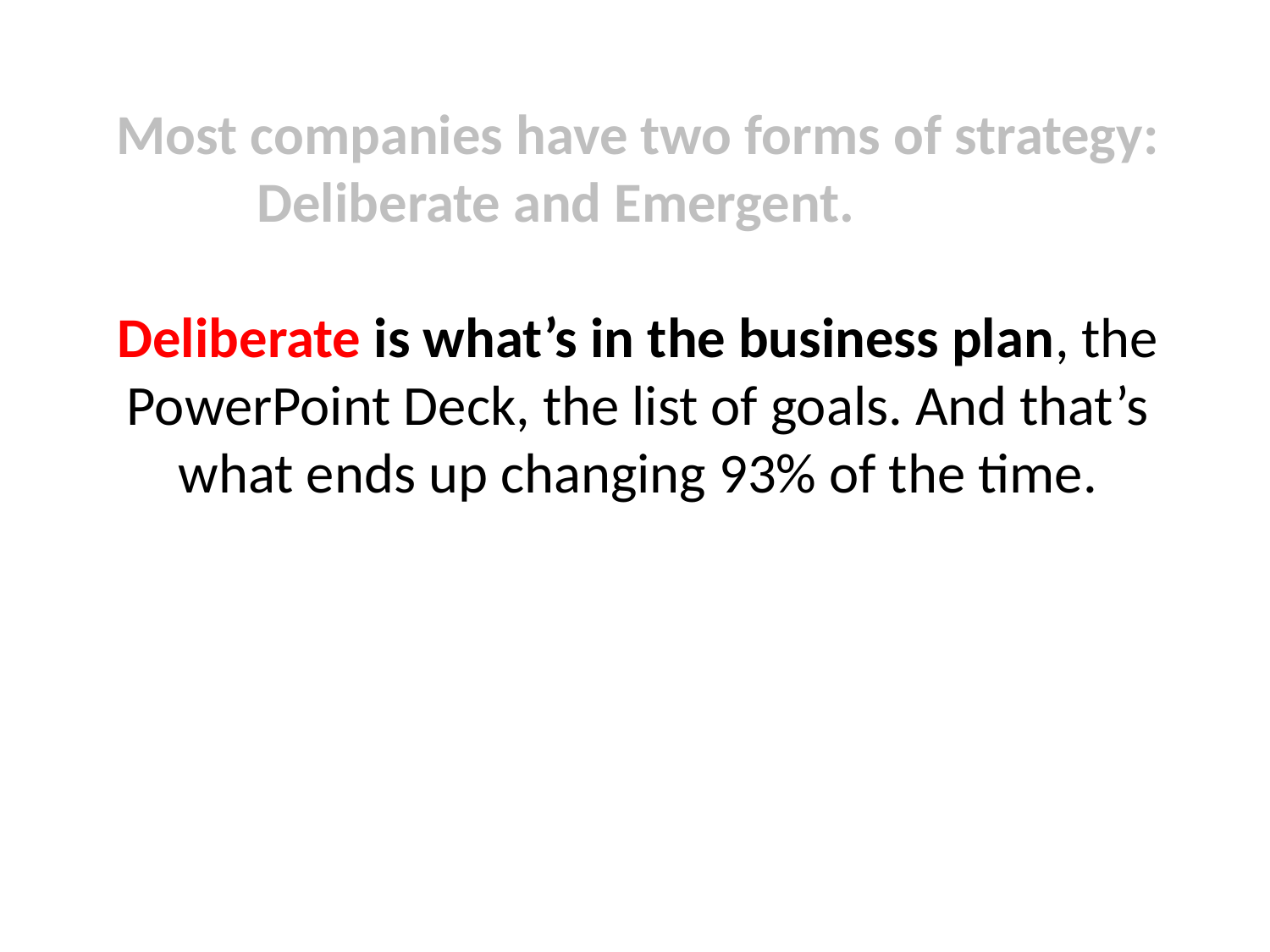

Most companies have two forms of strategy: Deliberate and Emergent.
Deliberate is what’s in the business plan, the PowerPoint Deck, the list of goals. And that’s what ends up changing 93% of the time.